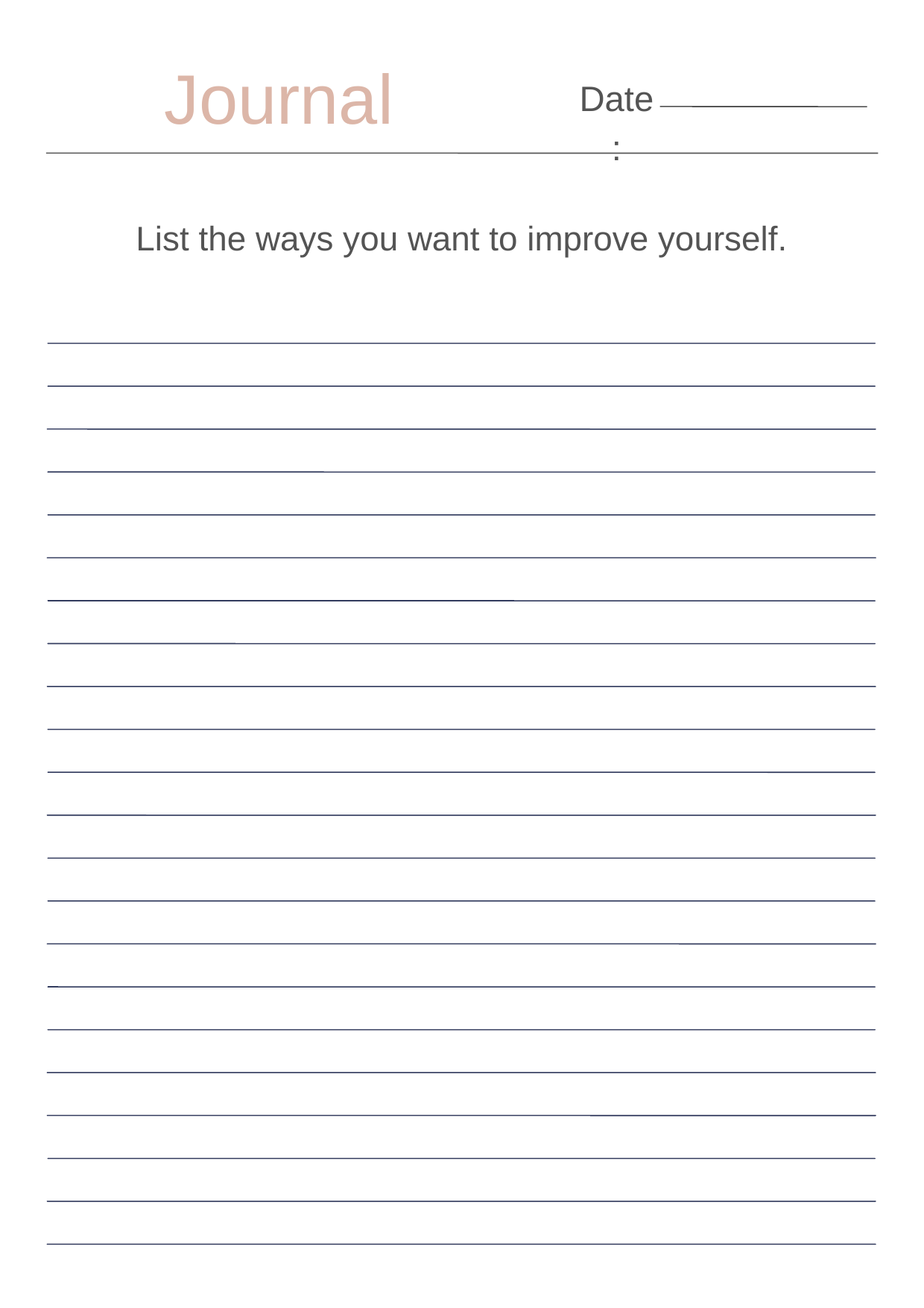

Journal
Date:

List the ways you want to improve yourself.